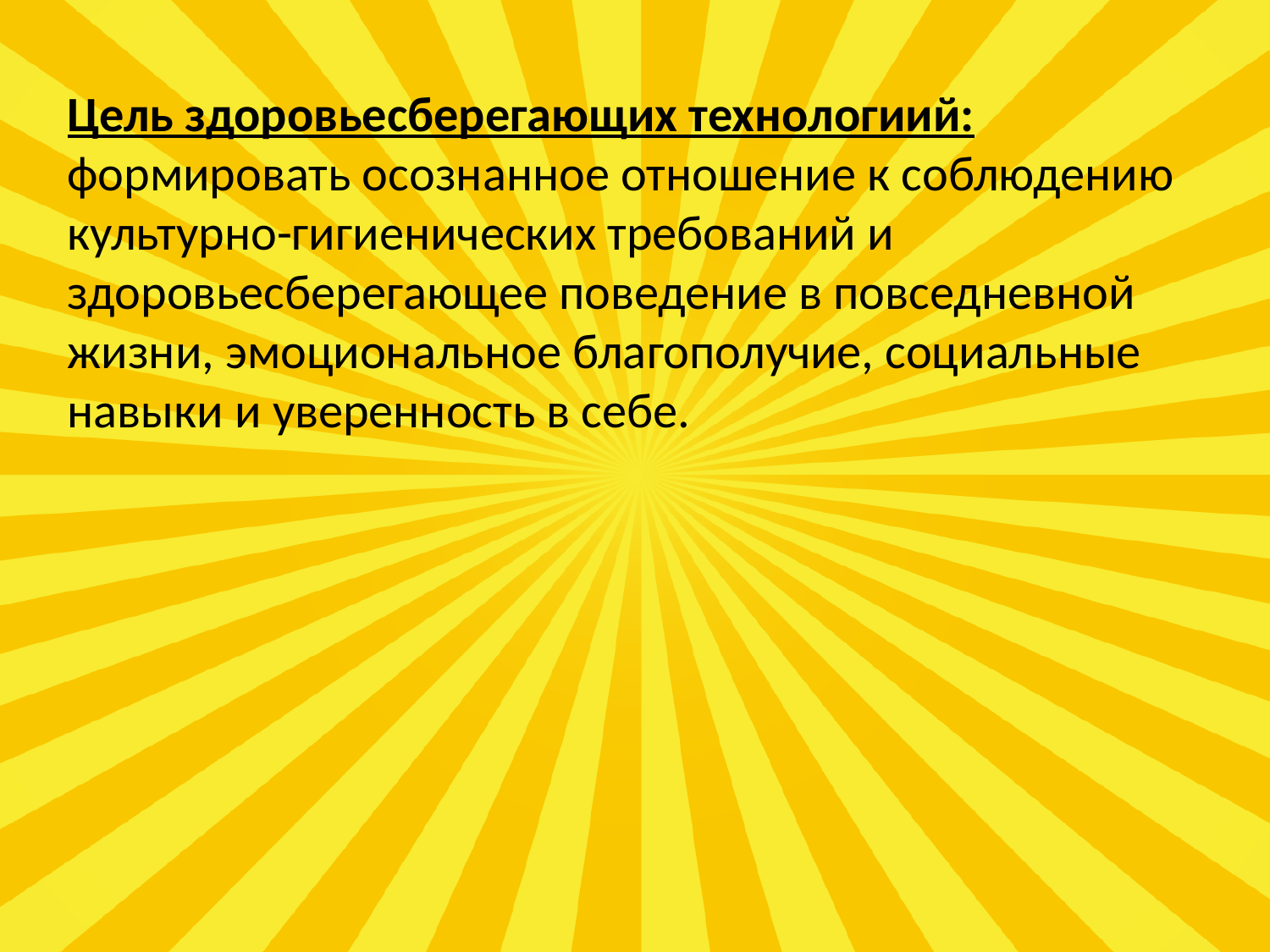

Цель здоровьесберегающих технологиий:
формировать осознанное отношение к соблюдению культурно-гигиенических требований и здоровьесберегающее поведение в повседневной жизни, эмоциональное благополучие, социальные навыки и уверенность в себе.